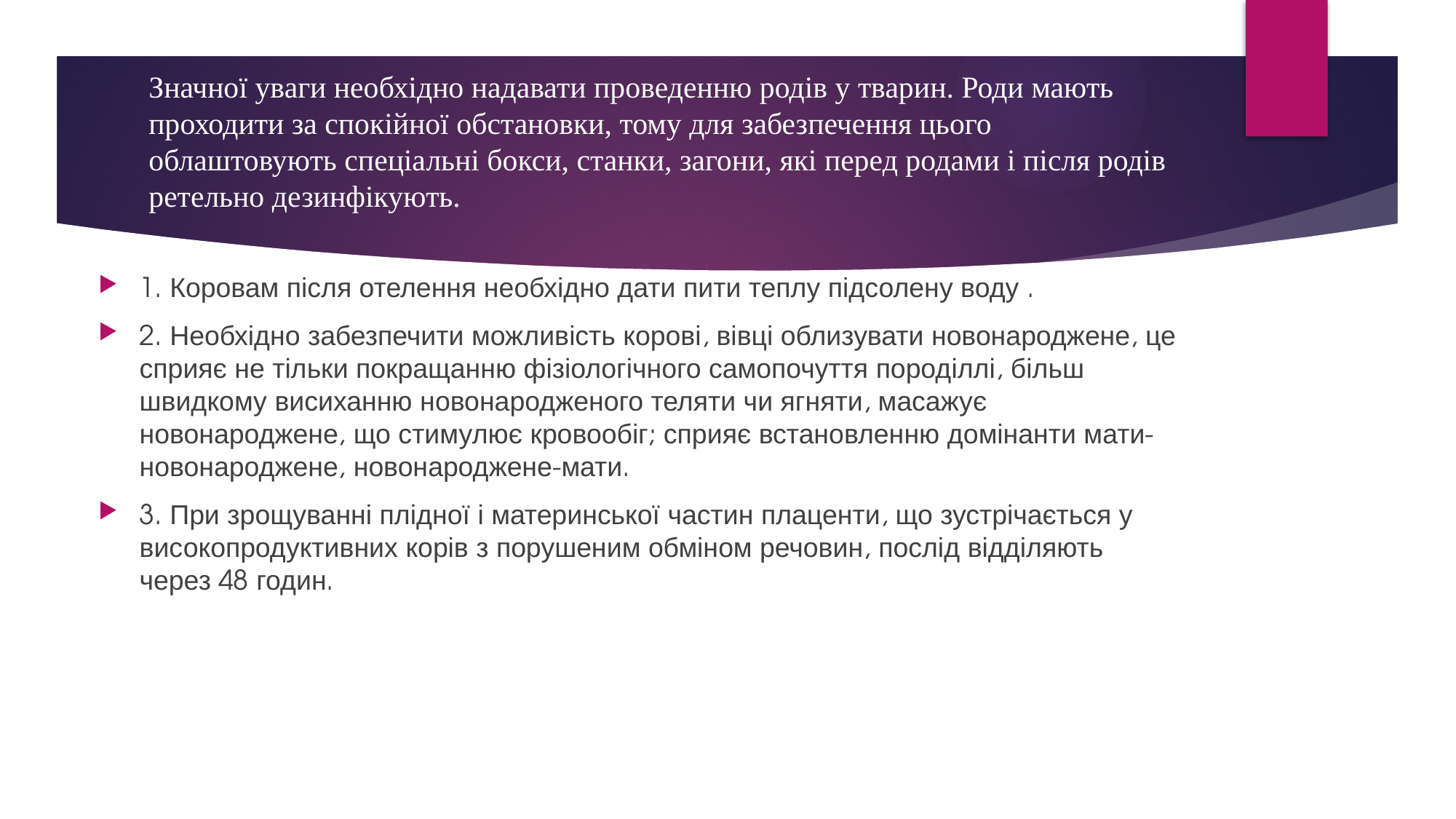

# Значної уваги необхідно надавати проведенню родів у тварин. Роди мають проходити за спокійної обстановки, тому для забезпечення цього облаштовують спеціальні бокси, станки, загони, які перед родами і після родів ретельно дезинфікують.
1. Коровам після отелення необхідно дати пити теплу підсолену воду .
2. Необхідно забезпечити можливість корові, вівці облизувати новонароджене, це сприяє не тільки покращанню фізіологічного самопочуття породіллі, більш швидкому висиханню новонародженого теляти чи ягняти, масажує новонароджене, що стимулює кровообіг; сприяє встановленню домінанти мати-новонароджене, новонароджене-мати.
3. При зрощуванні плідної і материнської частин плаценти, що зустрічається у високопродуктивних корів з порушеним обміном речовин, послід відділяють через 48 годин.